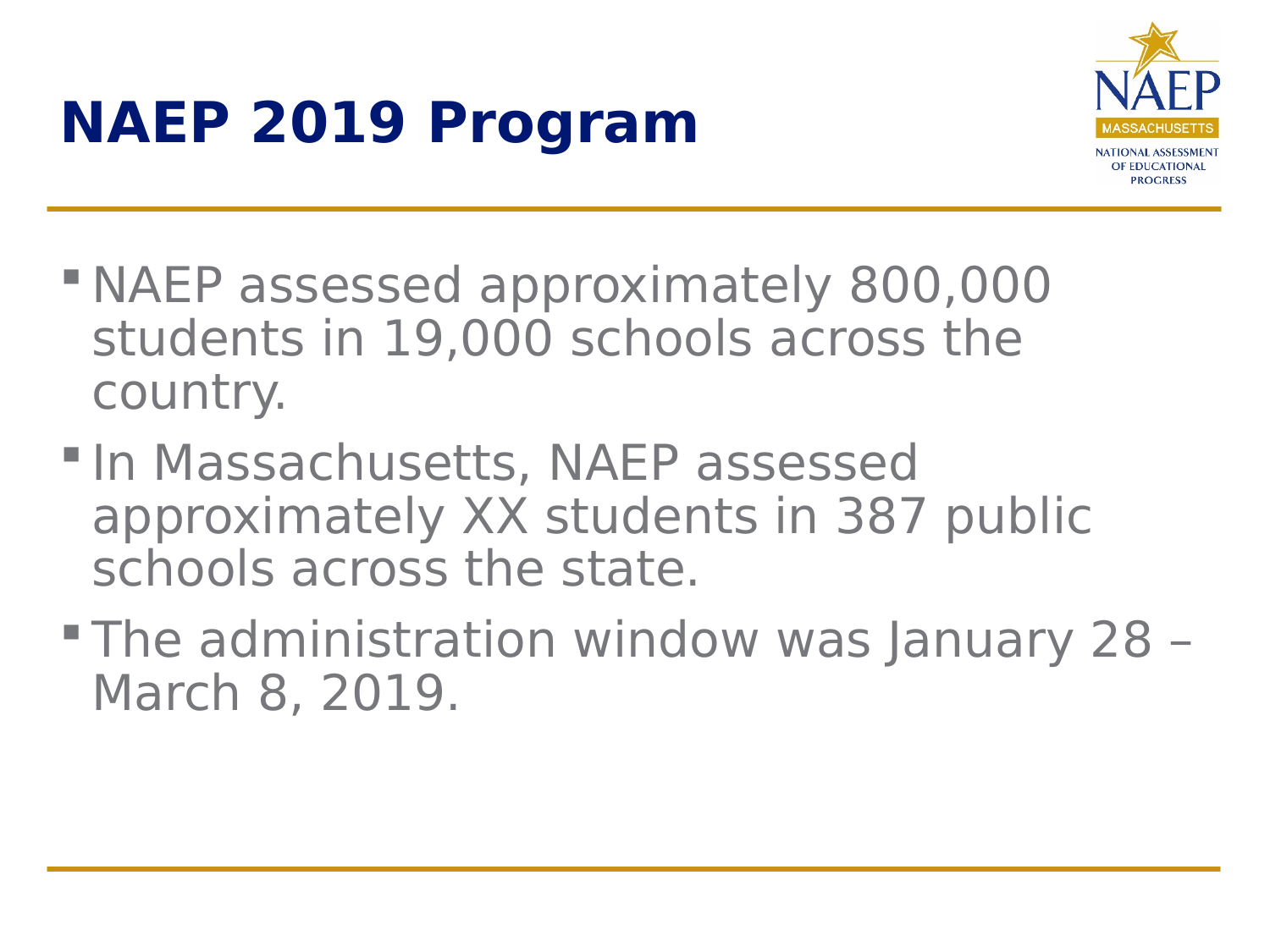

# NAEP 2019 Program
NAEP assessed approximately 800,000  students in 19,000 schools across the country.
In Massachusetts, NAEP assessed approximately XX students in 387 public schools across the state.
The administration window was January 28 – March 8, 2019.
27